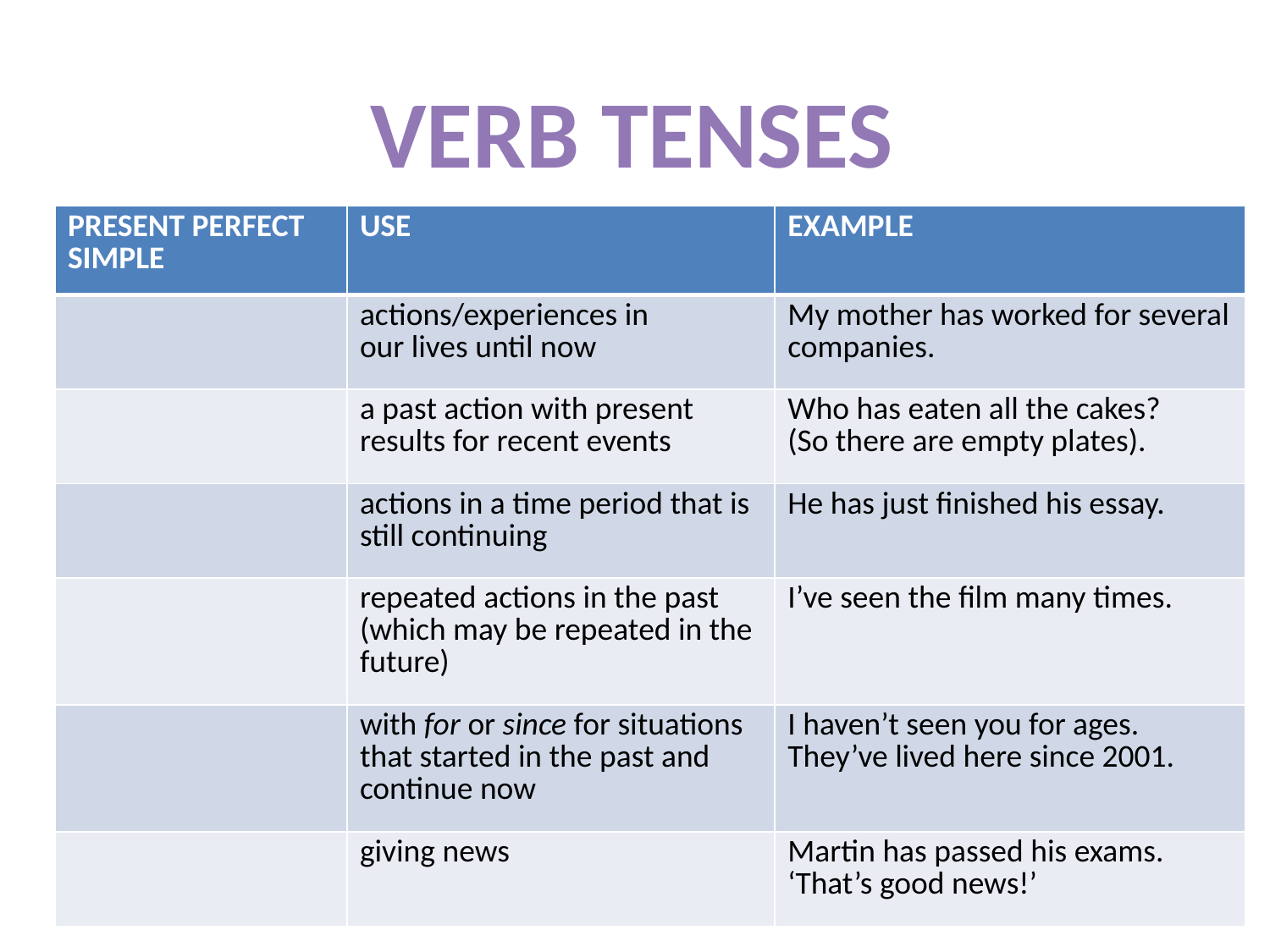

VERB TENSES
| PRESENT PERFECT SIMPLE | USE | EXAMPLE |
| --- | --- | --- |
|  | actions/experiences in our lives until now | My mother has worked for several companies. |
|  | a past action with present results for recent events | Who has eaten all the cakes? (So there are empty plates). |
|  | actions in a time period that is still continuing | He has just finished his essay. |
|  | repeated actions in the past (which may be repeated in the future) | I’ve seen the film many times. |
|  | with for or since for situations that started in the past and continue now | I haven’t seen you for ages. They’ve lived here since 2001. |
|  | giving news | Martin has passed his exams. ‘That’s good news!’ |